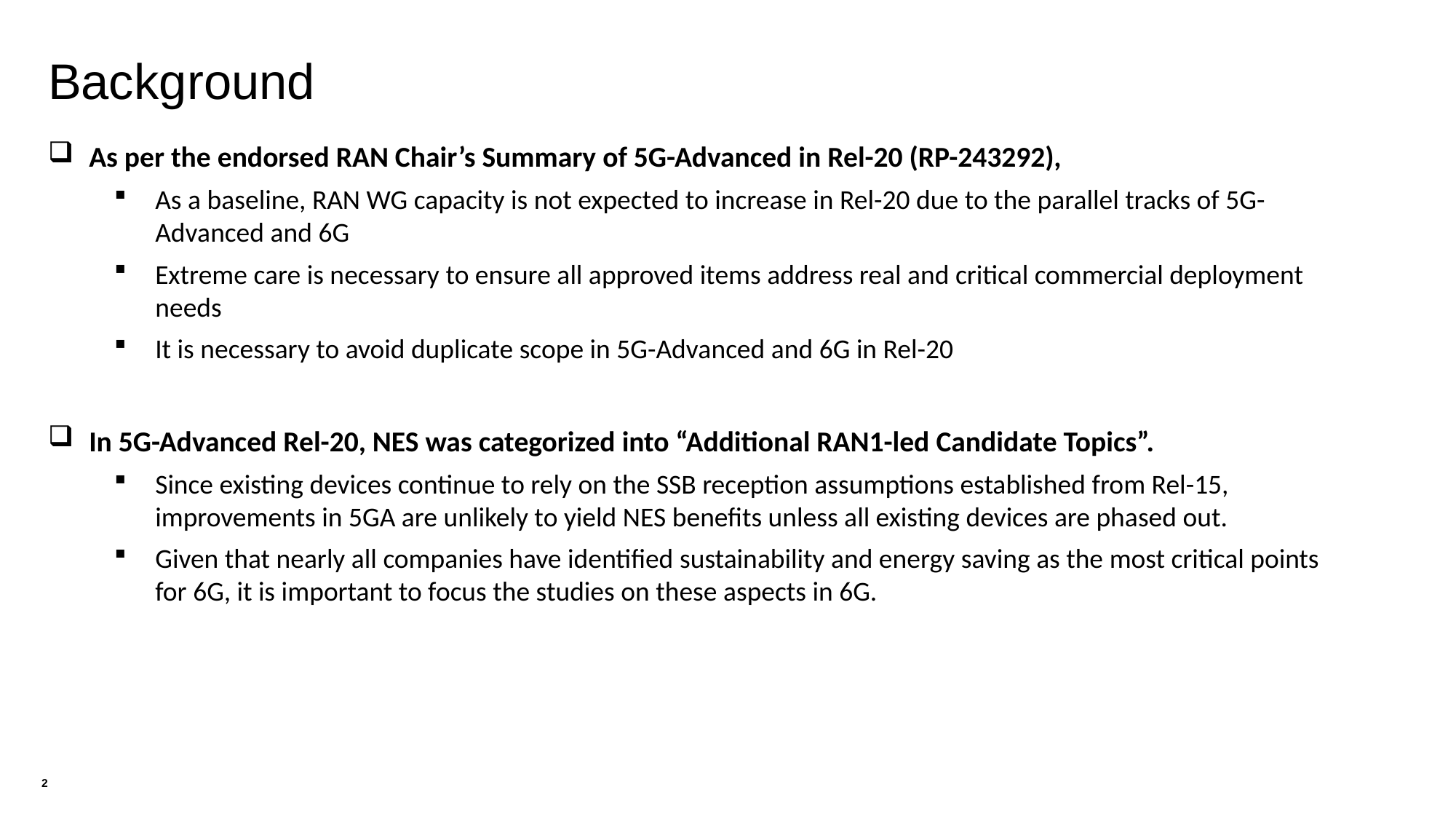

# Background
As per the endorsed RAN Chair’s Summary of 5G-Advanced in Rel-20 (RP-243292),
As a baseline, RAN WG capacity is not expected to increase in Rel-20 due to the parallel tracks of 5G-Advanced and 6G
Extreme care is necessary to ensure all approved items address real and critical commercial deployment needs
It is necessary to avoid duplicate scope in 5G-Advanced and 6G in Rel-20

In 5G-Advanced Rel-20, NES was categorized into “Additional RAN1-led Candidate Topics”.
Since existing devices continue to rely on the SSB reception assumptions established from Rel-15, improvements in 5GA are unlikely to yield NES benefits unless all existing devices are phased out.
Given that nearly all companies have identified sustainability and energy saving as the most critical points for 6G, it is important to focus the studies on these aspects in 6G.